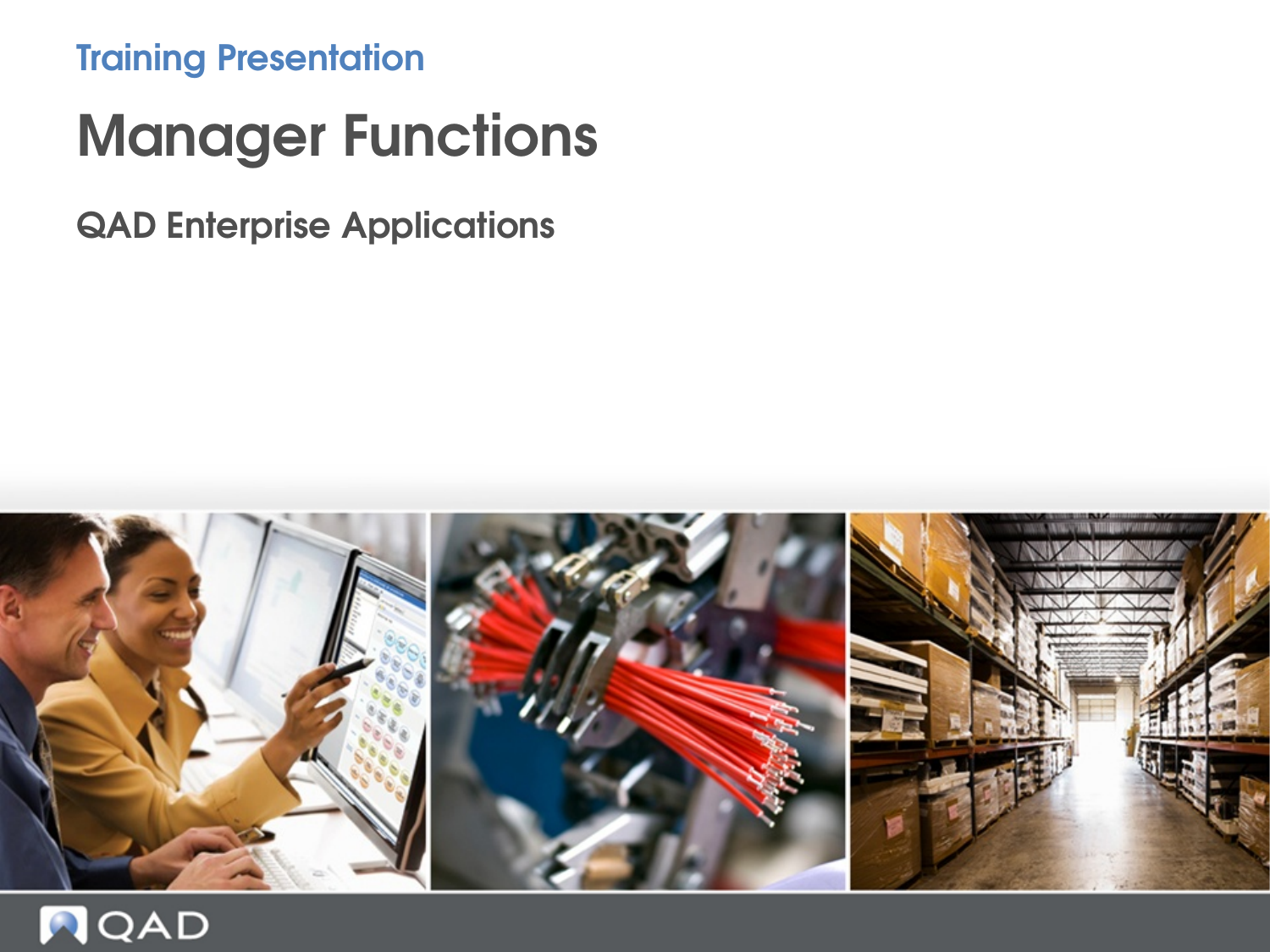

Training Presentation
# Manager Functions
QAD Enterprise Applications